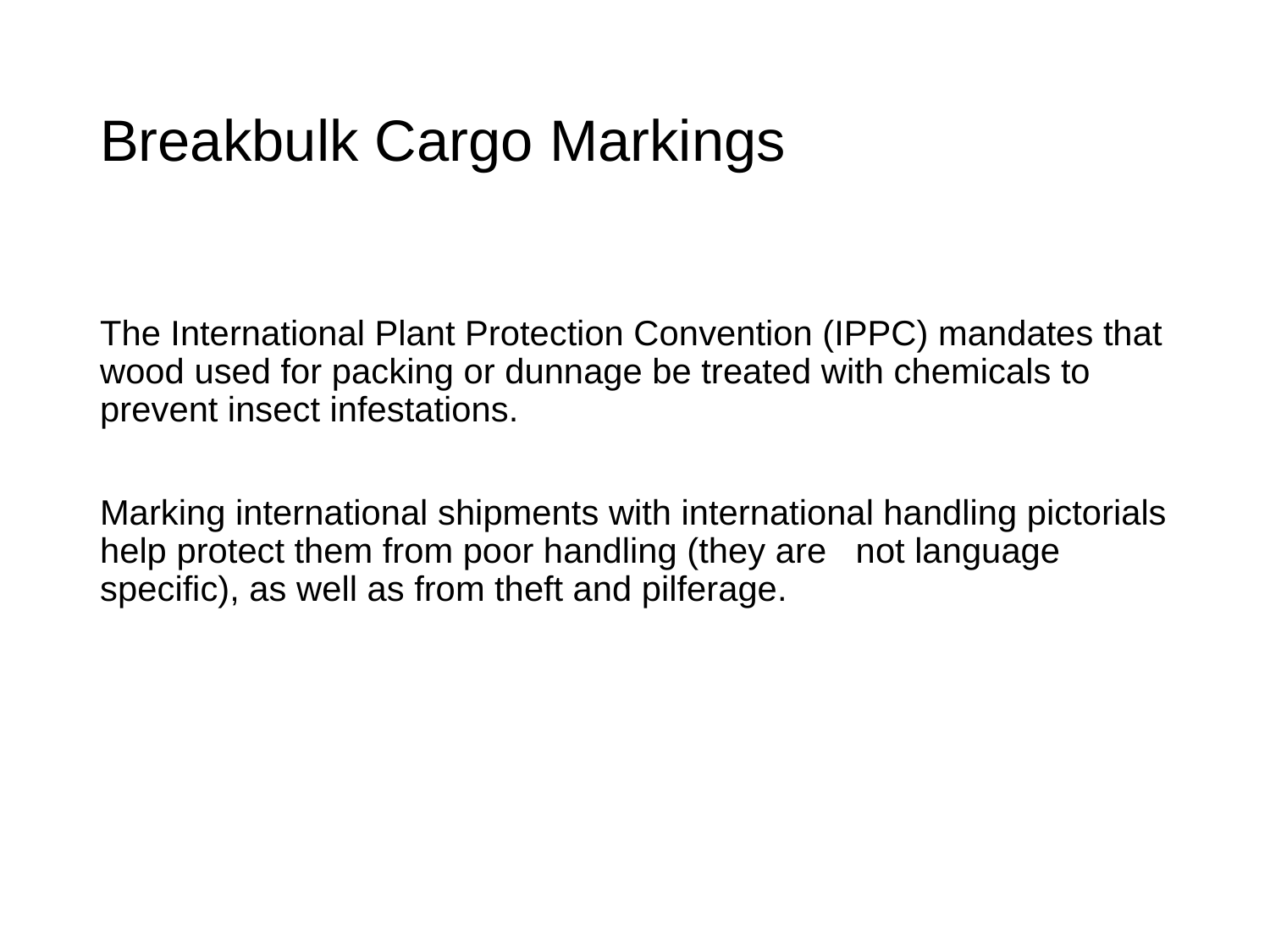

# Breakbulk Cargo Markings

The International Plant Protection Convention (IPPC) mandates that wood used for packing or dunnage be treated with chemicals to prevent insect infestations.

Marking international shipments with international handling pictorials help protect them from poor handling (they are   not language specific), as well as from theft and pilferage.